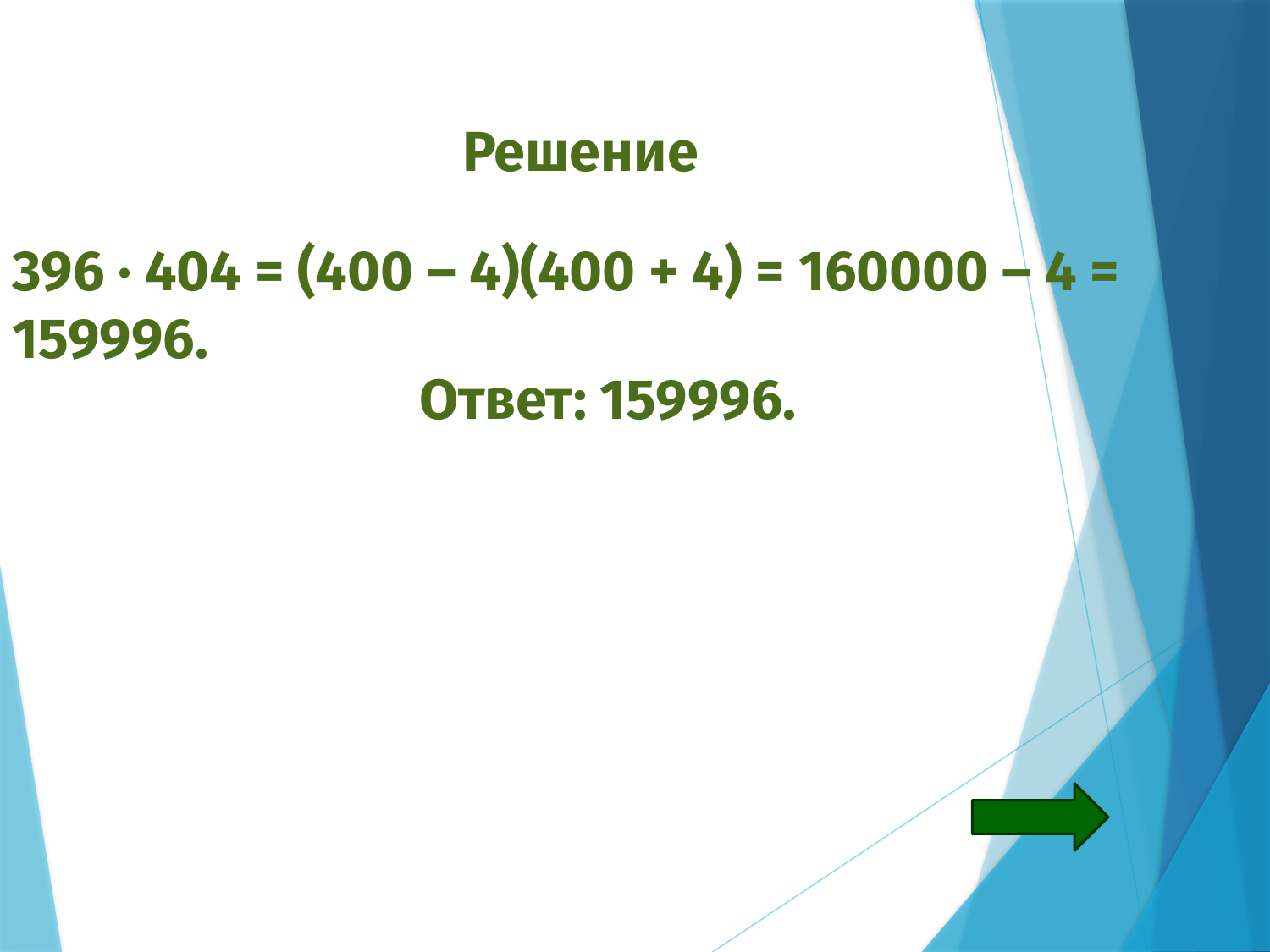

Решение
396 · 404 = (400 – 4)(400 + 4) = 160000 – 4 = 159996.
Ответ: 159996.